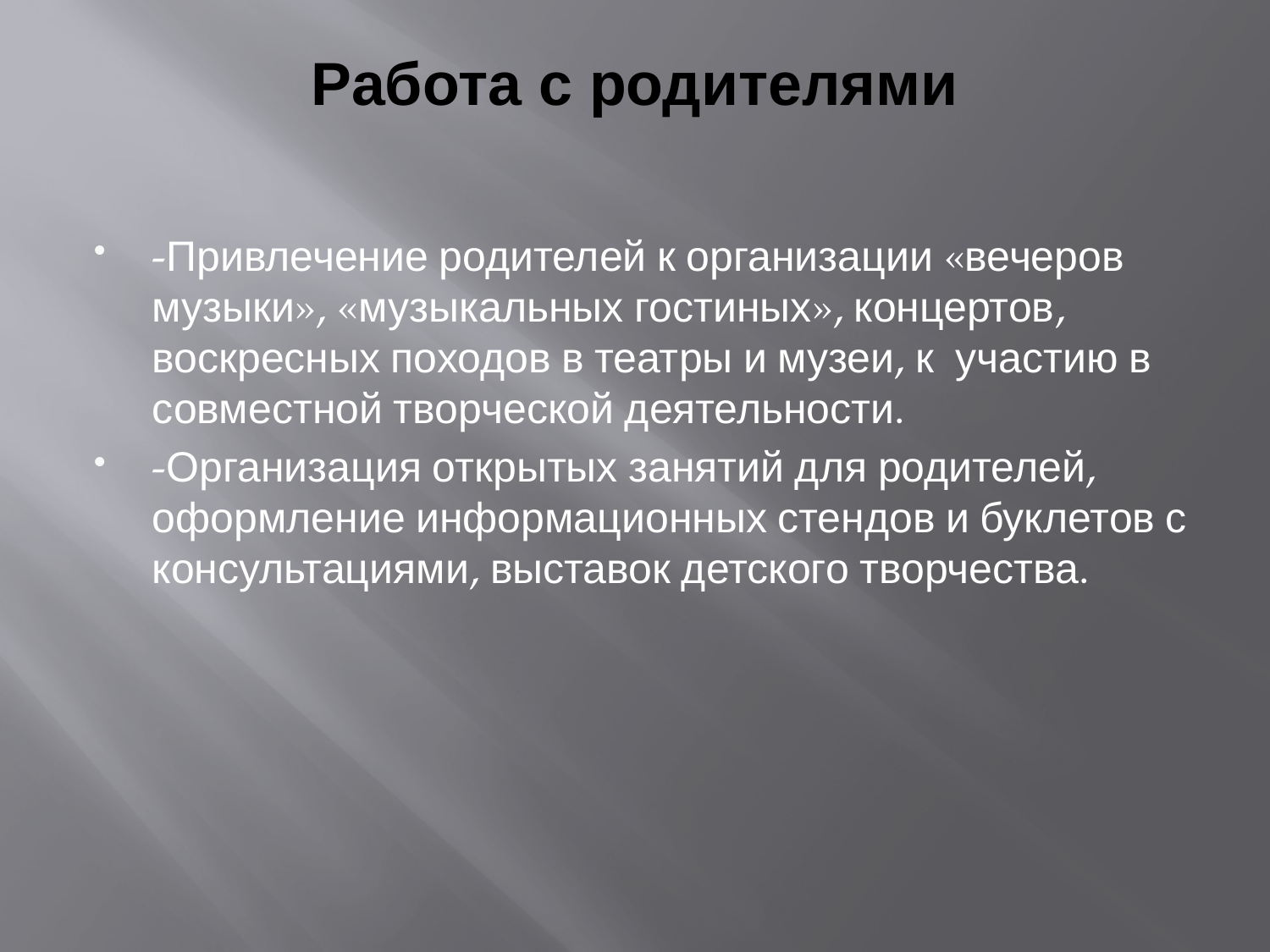

# Работа с родителями
-Привлечение родителей к организации «вечеров музыки», «музыкальных гостиных», концертов, воскресных походов в театры и музеи, к  участию в совместной творческой деятельности.
-Организация открытых занятий для родителей, оформление информационных стендов и буклетов с консультациями, выставок детского творчества.